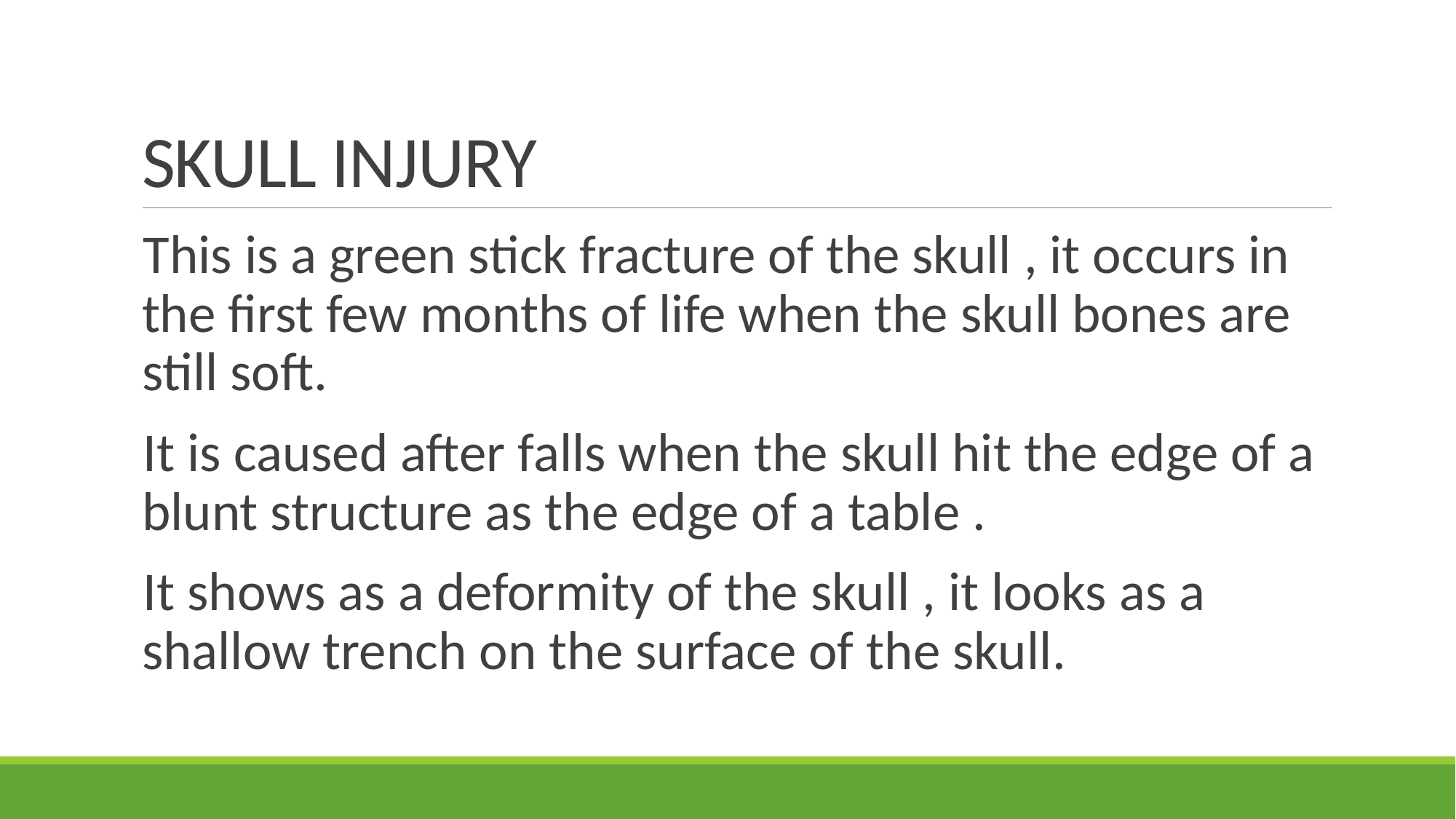

# SKULL INJURY
This is a green stick fracture of the skull , it occurs in the first few months of life when the skull bones are still soft.
It is caused after falls when the skull hit the edge of a blunt structure as the edge of a table .
It shows as a deformity of the skull , it looks as a shallow trench on the surface of the skull.